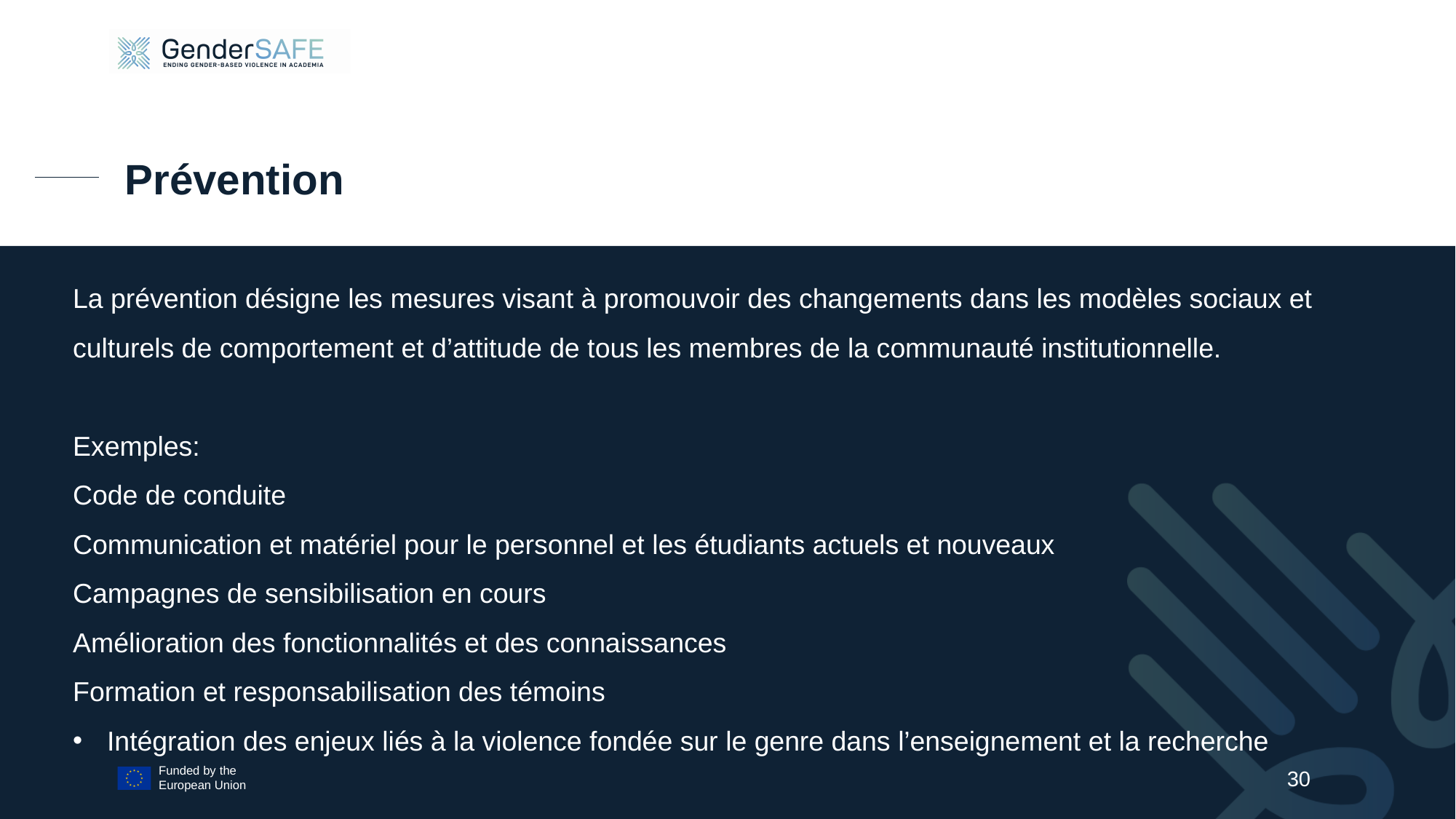

# Prévention
La prévention désigne les mesures visant à promouvoir des changements dans les modèles sociaux et culturels de comportement et d’attitude de tous les membres de la communauté institutionnelle.

Exemples:
Code de conduite
Communication et matériel pour le personnel et les étudiants actuels et nouveaux
Campagnes de sensibilisation en cours
Amélioration des fonctionnalités et des connaissances
Formation et responsabilisation des témoins
Intégration des enjeux liés à la violence fondée sur le genre dans l’enseignement et la recherche